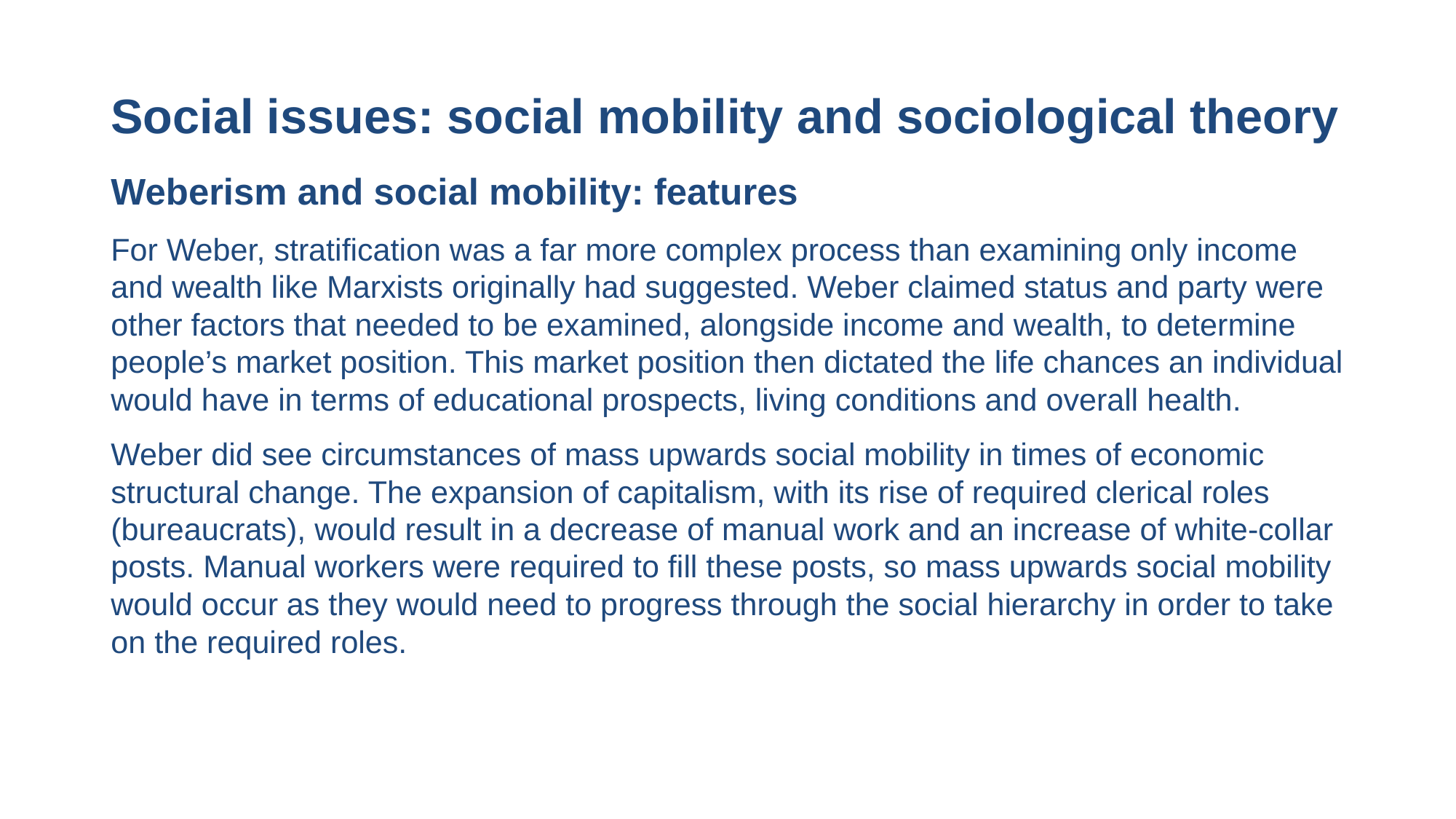

# Social issues: social mobility and sociological theory
Weberism and social mobility: features
For Weber, stratification was a far more complex process than examining only income and wealth like Marxists originally had suggested. Weber claimed status and party were other factors that needed to be examined, alongside income and wealth, to determine people’s market position. This market position then dictated the life chances an individual would have in terms of educational prospects, living conditions and overall health.
Weber did see circumstances of mass upwards social mobility in times of economic structural change. The expansion of capitalism, with its rise of required clerical roles (bureaucrats), would result in a decrease of manual work and an increase of white-collar posts. Manual workers were required to fill these posts, so mass upwards social mobility would occur as they would need to progress through the social hierarchy in order to take on the required roles.